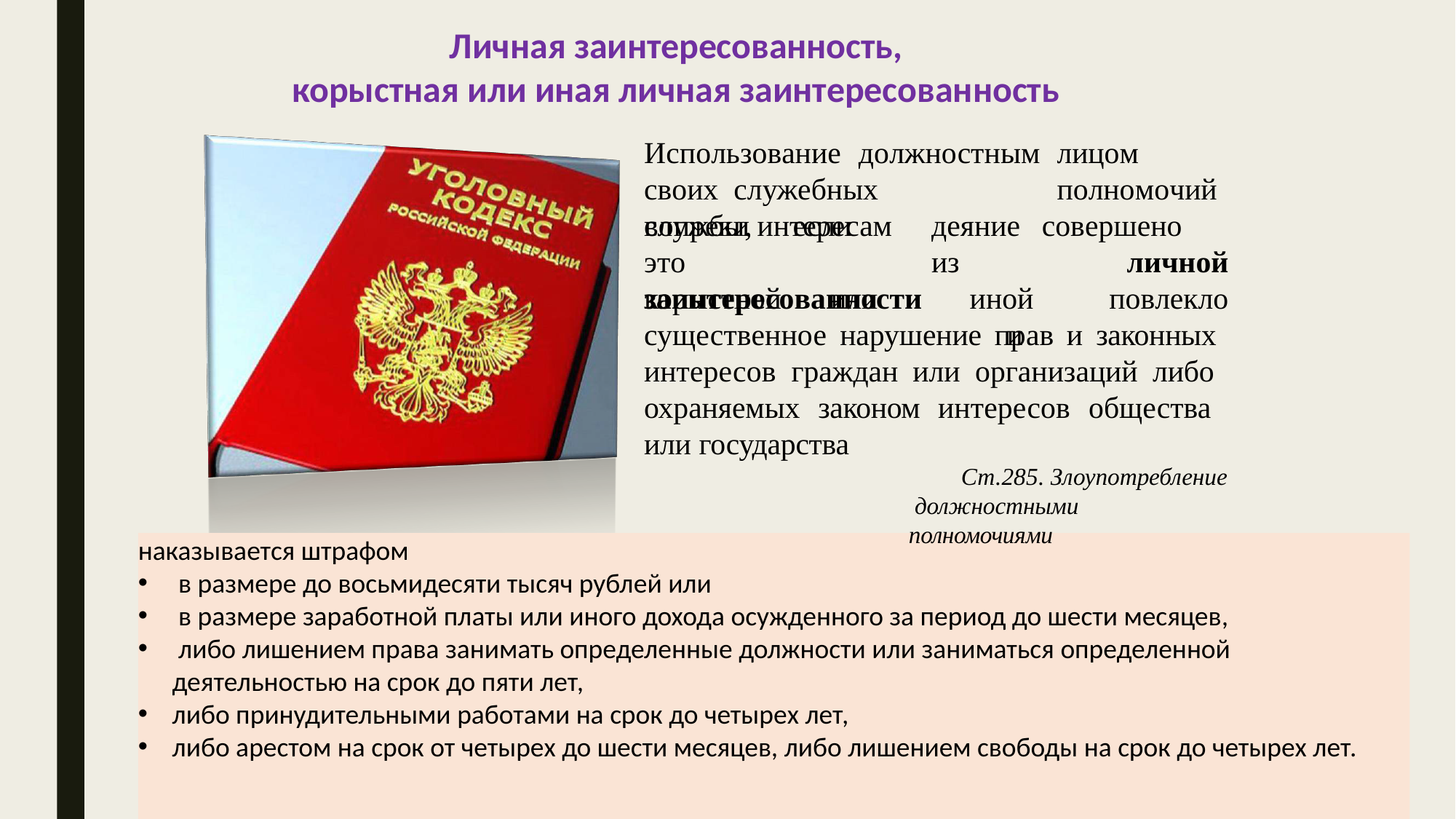

Личная заинтересованность,
корыстная или иная личная заинтересованность

Использование	должностным	лицом	своих  служебных	полномочий вопреки интересам
службы,	если	это
корыстной	или
деяние	совершено	из
иной
и
личной
повлекло
заинтересованности
существенное нарушение прав и законных  интересов граждан или организаций либо  охраняемых законом интересов общества  или государства
Ст.285. Злоупотребление  должностными полномочиями

наказывается штрафом
 в размере до восьмидесяти тысяч рублей или
 в размере заработной платы или иного дохода осужденного за период до шести месяцев,
 либо лишением права занимать определенные должности или заниматься определенной деятельностью на срок до пяти лет,
либо принудительными работами на срок до четырех лет,
либо арестом на срок от четырех до шести месяцев, либо лишением свободы на срок до четырех лет.